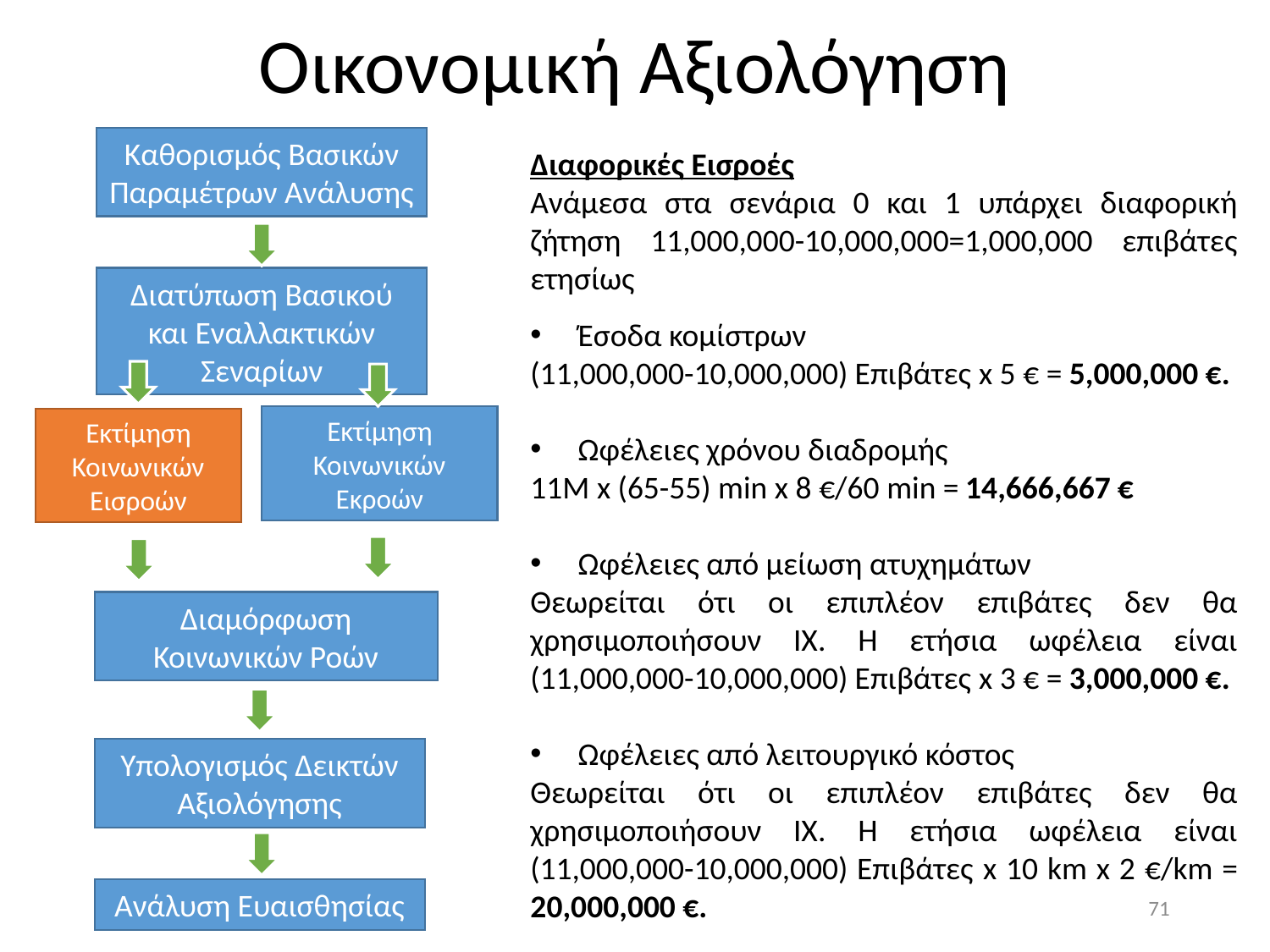

# Οικονομική Αξιολόγηση
Καθορισμός Βασικών Παραμέτρων Ανάλυσης

Διατύπωση Βασικού και Εναλλακτικών Σεναρίων

Εκτίμηση Κοινωνικών Εκροών
Εκτίμηση Κοινωνικών Εισροών

Διαμόρφωση Κοινωνικών Ροών

Υπολογισμός Δεικτών Αξιολόγησης

Ανάλυση Ευαισθησίας
Διαφορικές Εισροές
Ανάμεσα στα σενάρια 0 και 1 υπάρχει διαφορική ζήτηση 11,000,000-10,000,000=1,000,000 επιβάτες ετησίως

Έσοδα κομίστρων
(11,000,000-10,000,000) Επιβάτες x 5 € = 5,000,000 €.

Ωφέλειες χρόνου διαδρομής
11Μ x (65-55) min x 8 €/60 min = 14,666,667 €

Ωφέλειες από μείωση ατυχημάτων
Θεωρείται ότι οι επιπλέον επιβάτες δεν θα χρησιμοποιήσουν ΙΧ. Η ετήσια ωφέλεια είναι (11,000,000-10,000,000) Επιβάτες x 3 € = 3,000,000 €.

Ωφέλειες από λειτουργικό κόστος
Θεωρείται ότι οι επιπλέον επιβάτες δεν θα χρησιμοποιήσουν ΙΧ. Η ετήσια ωφέλεια είναι (11,000,000-10,000,000) Επιβάτες x 10 km x 2 €/km = 20,000,000 €.
71